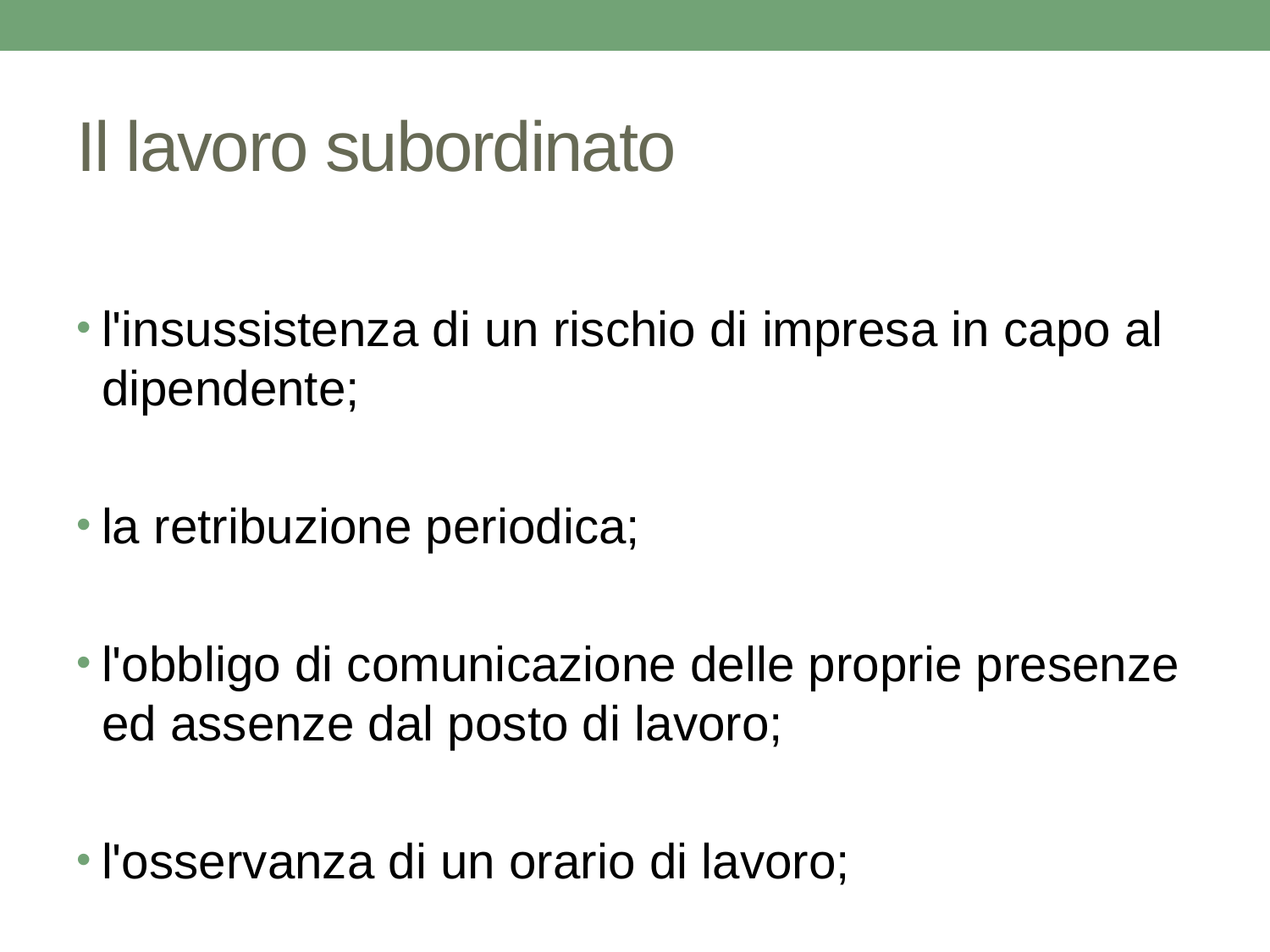

# Il lavoro subordinato

l'insussistenza di un rischio di impresa in capo al dipendente;

la retribuzione periodica;

l'obbligo di comunicazione delle proprie presenze ed assenze dal posto di lavoro;

l'osservanza di un orario di lavoro;